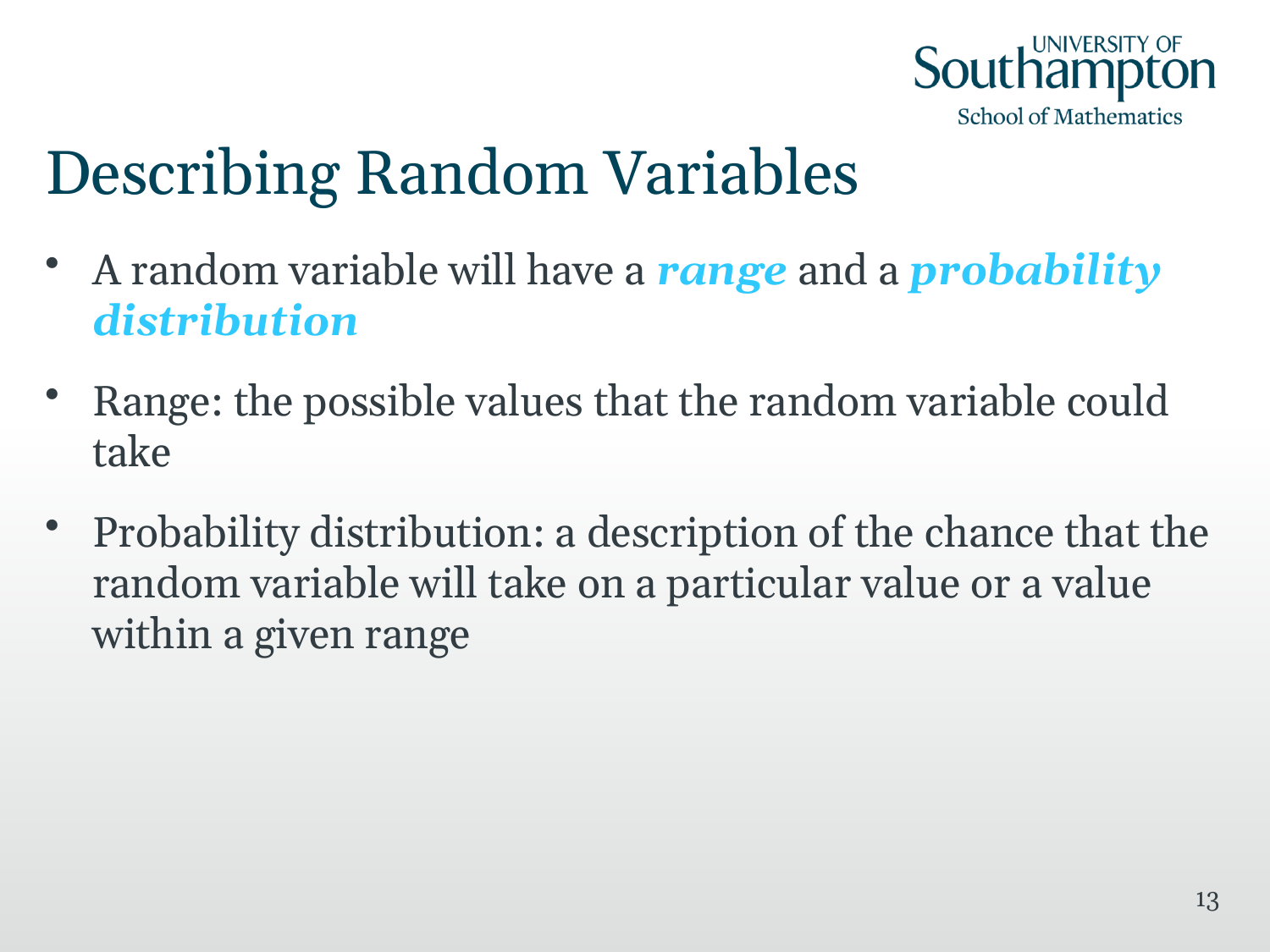

# Describing Random Variables
A random variable will have a range and a probability distribution
Range: the possible values that the random variable could take
Probability distribution: a description of the chance that the random variable will take on a particular value or a value within a given range

13